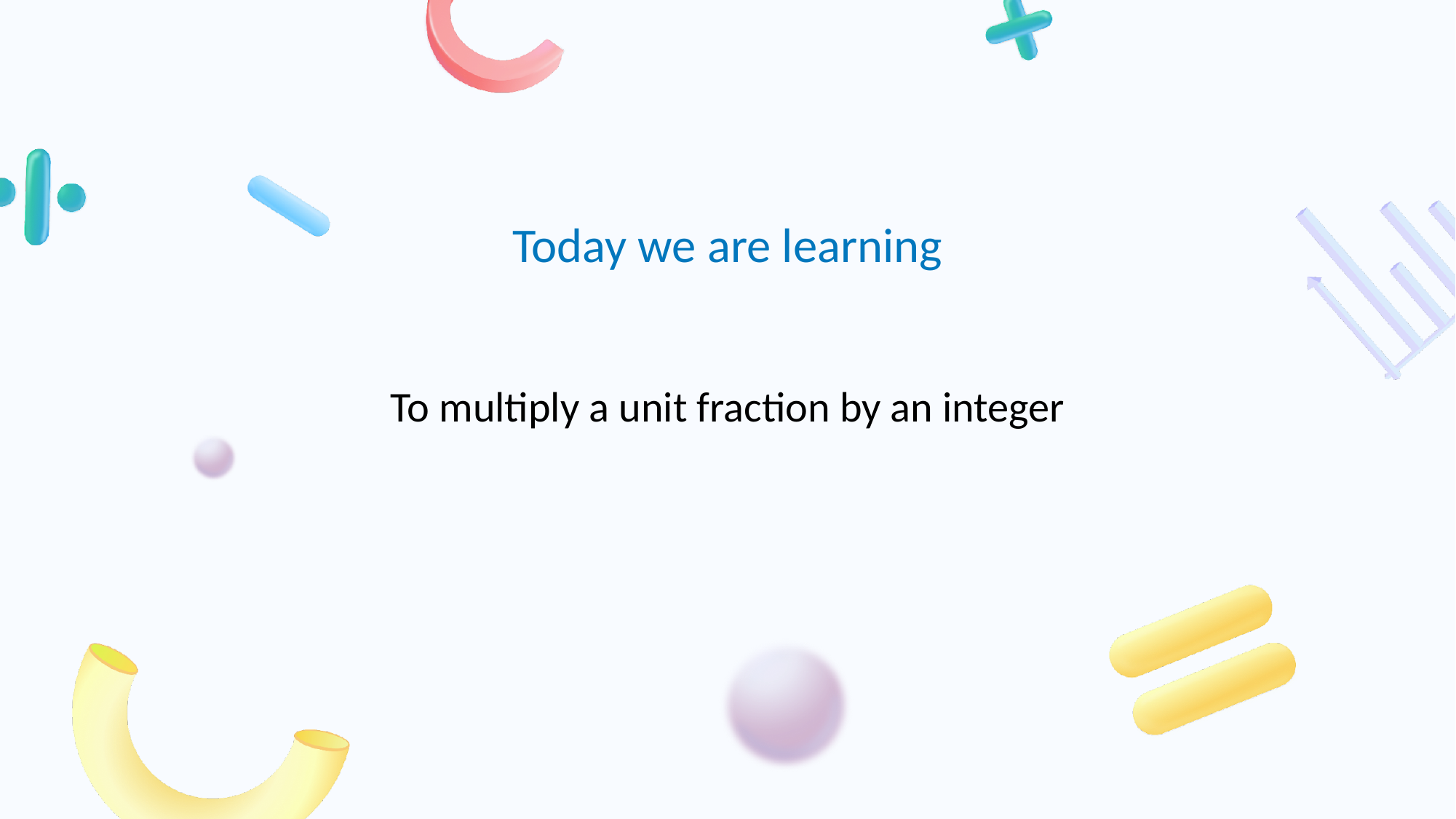

# To multiply a unit fraction by an integer